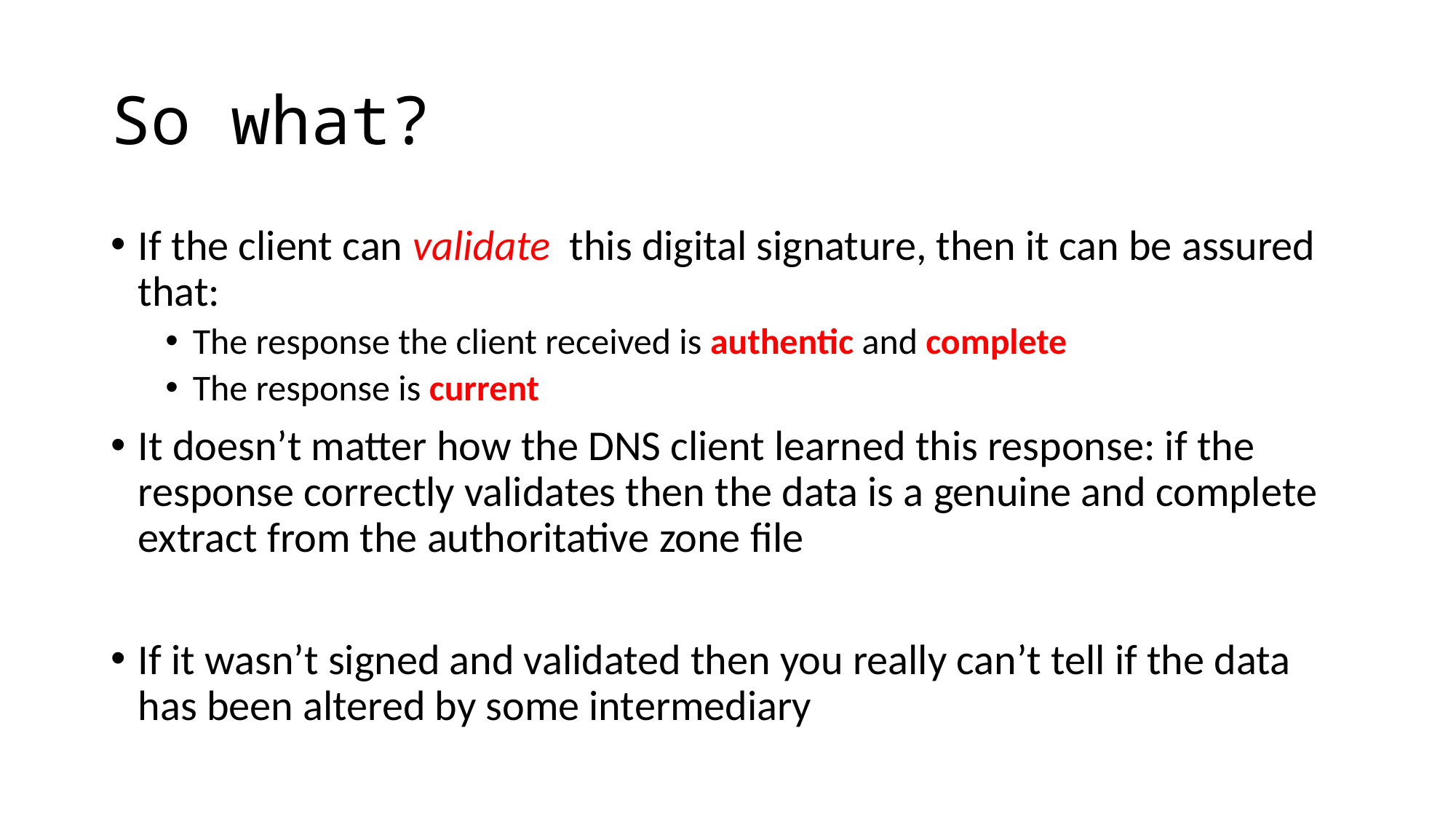

# So what?
If the client can validate  this digital signature, then it can be assured that:
The response the client received is authentic and complete
The response is current
It doesn’t matter how the DNS client learned this response: if the response correctly validates then the data is a genuine and complete extract from the authoritative zone file

If it wasn’t signed and validated then you really can’t tell if the data has been altered by some intermediary